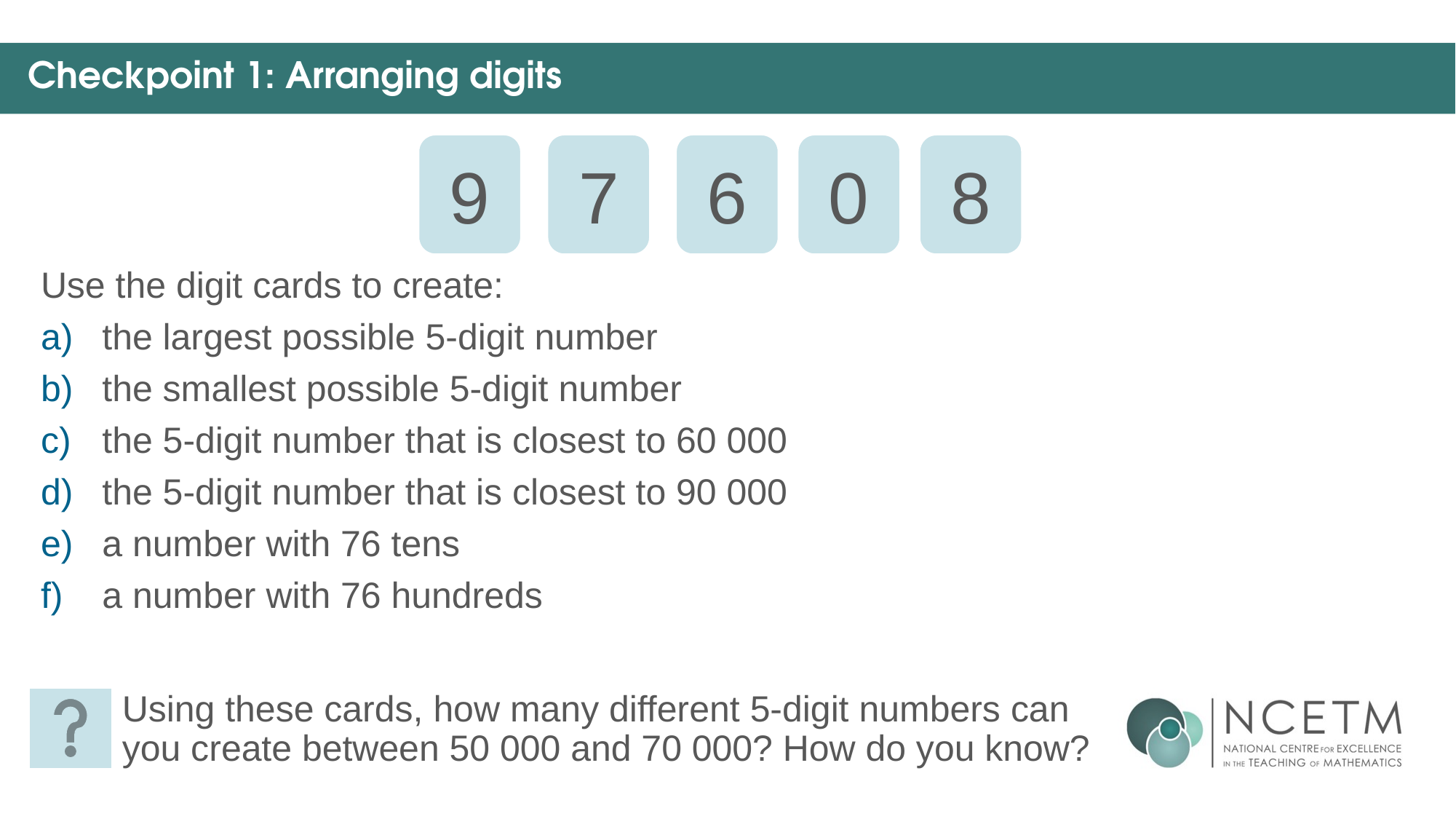

Checkpoint 1: Arranging digits
9
7
6
0
8
Use the digit cards to create:
the largest possible 5-digit number
the smallest possible 5-digit number
the 5-digit number that is closest to 60 000
the 5-digit number that is closest to 90 000
a number with 76 tens
a number with 76 hundreds
Using these cards, how many different 5-digit numbers can you create between 50 000 and 70 000? How do you know?